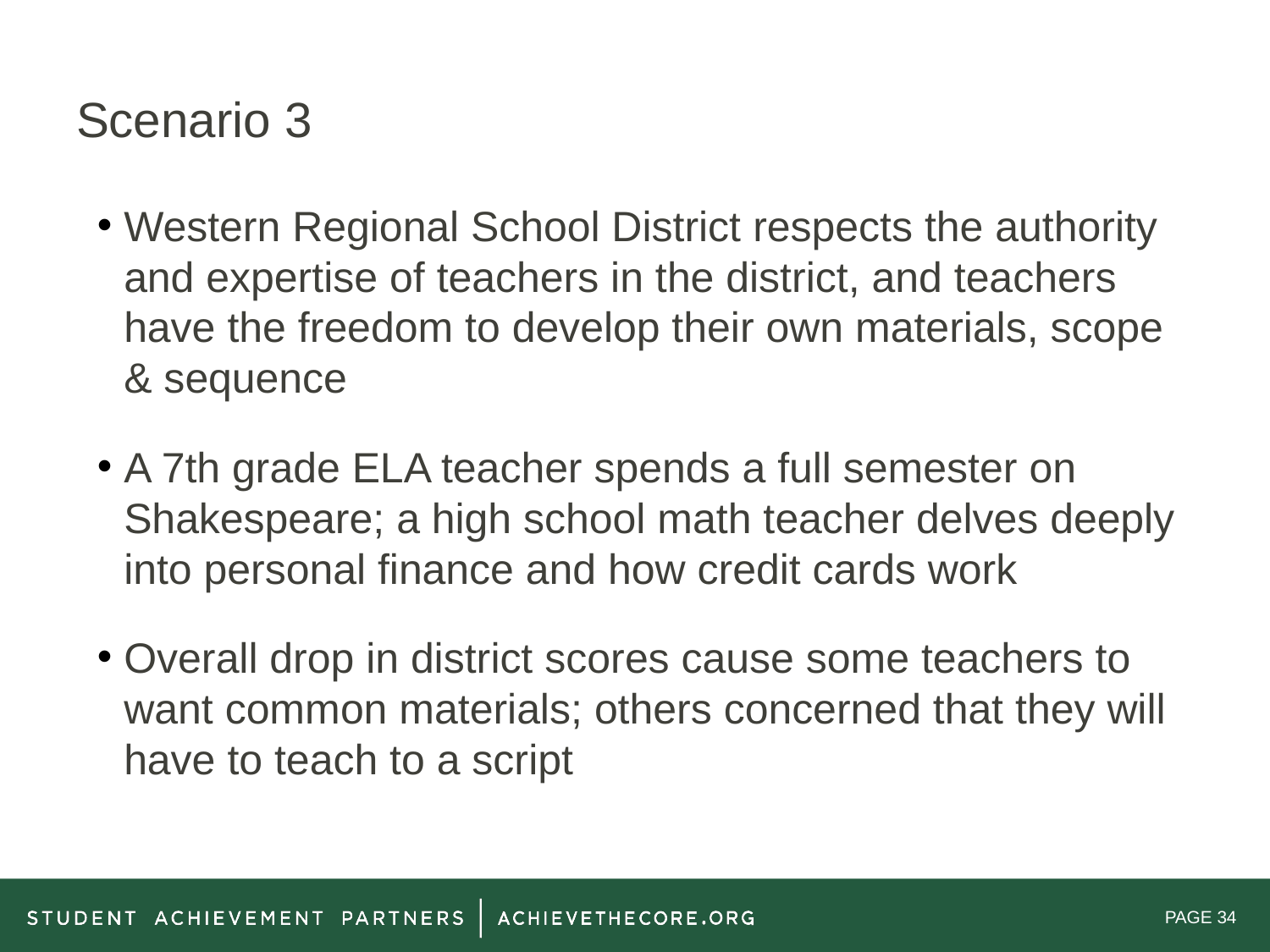

# Scenario 3
Western Regional School District respects the authority and expertise of teachers in the district, and teachers have the freedom to develop their own materials, scope & sequence

A 7th grade ELA teacher spends a full semester on Shakespeare; a high school math teacher delves deeply into personal finance and how credit cards work

Overall drop in district scores cause some teachers to want common materials; others concerned that they will have to teach to a script